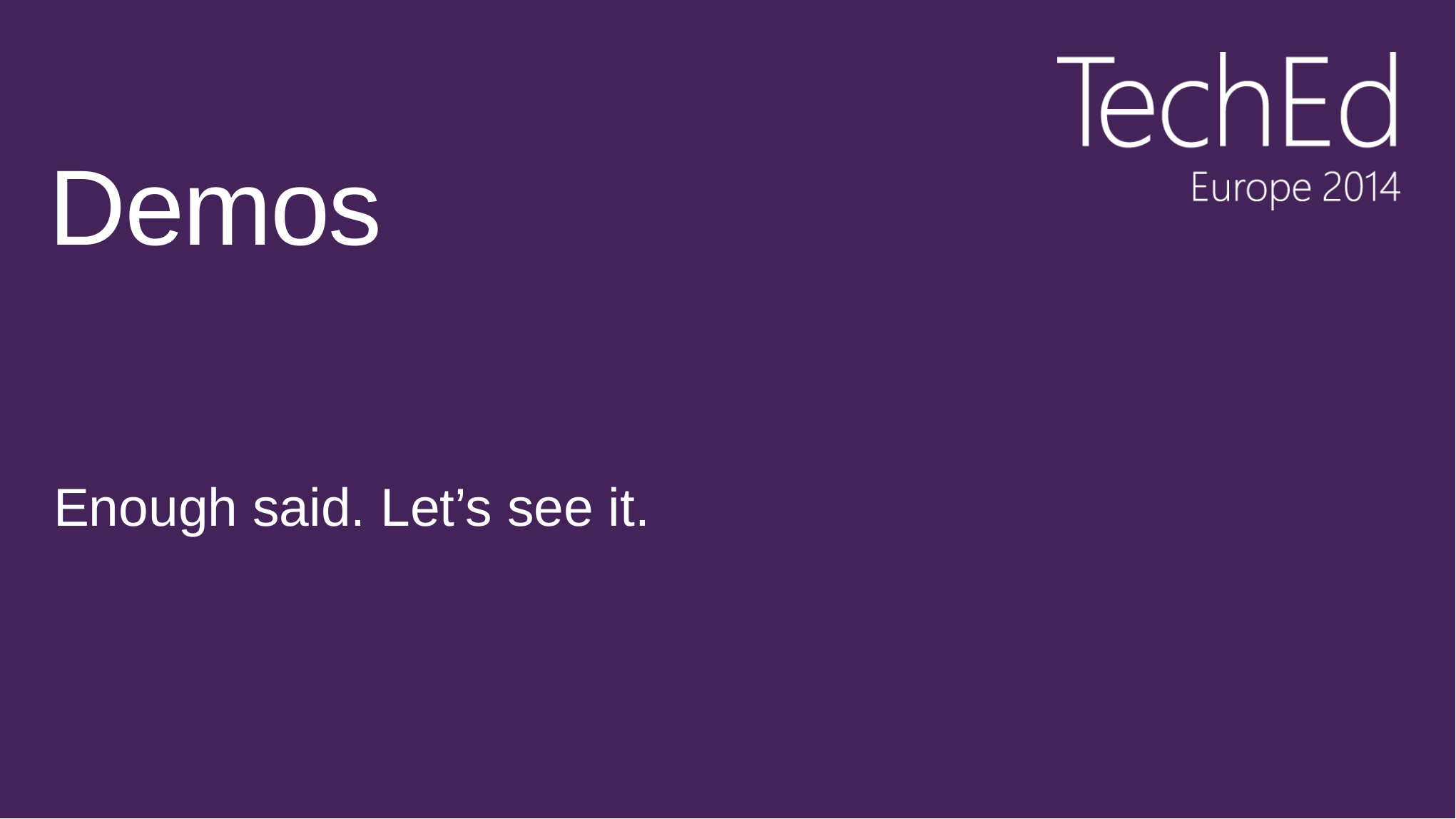

# Demos
Enough said. Let’s see it.